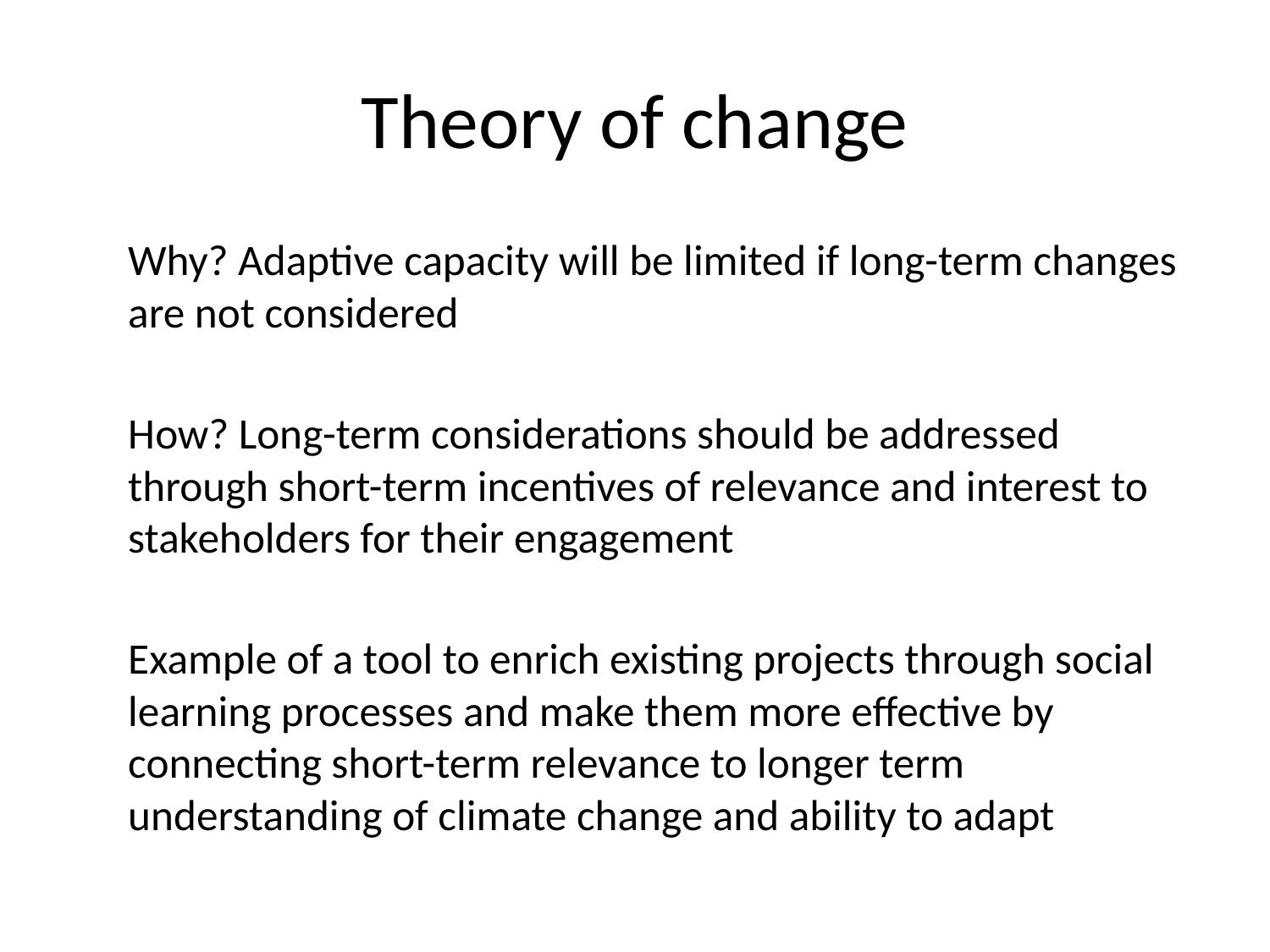

# Theory of change
Why? Adaptive capacity will be limited if long-term changes are not considered

How? Long-term considerations should be addressed through short-term incentives of relevance and interest to stakeholders for their engagement

Example of a tool to enrich existing projects through social learning processes and make them more effective by connecting short-term relevance to longer term understanding of climate change and ability to adapt